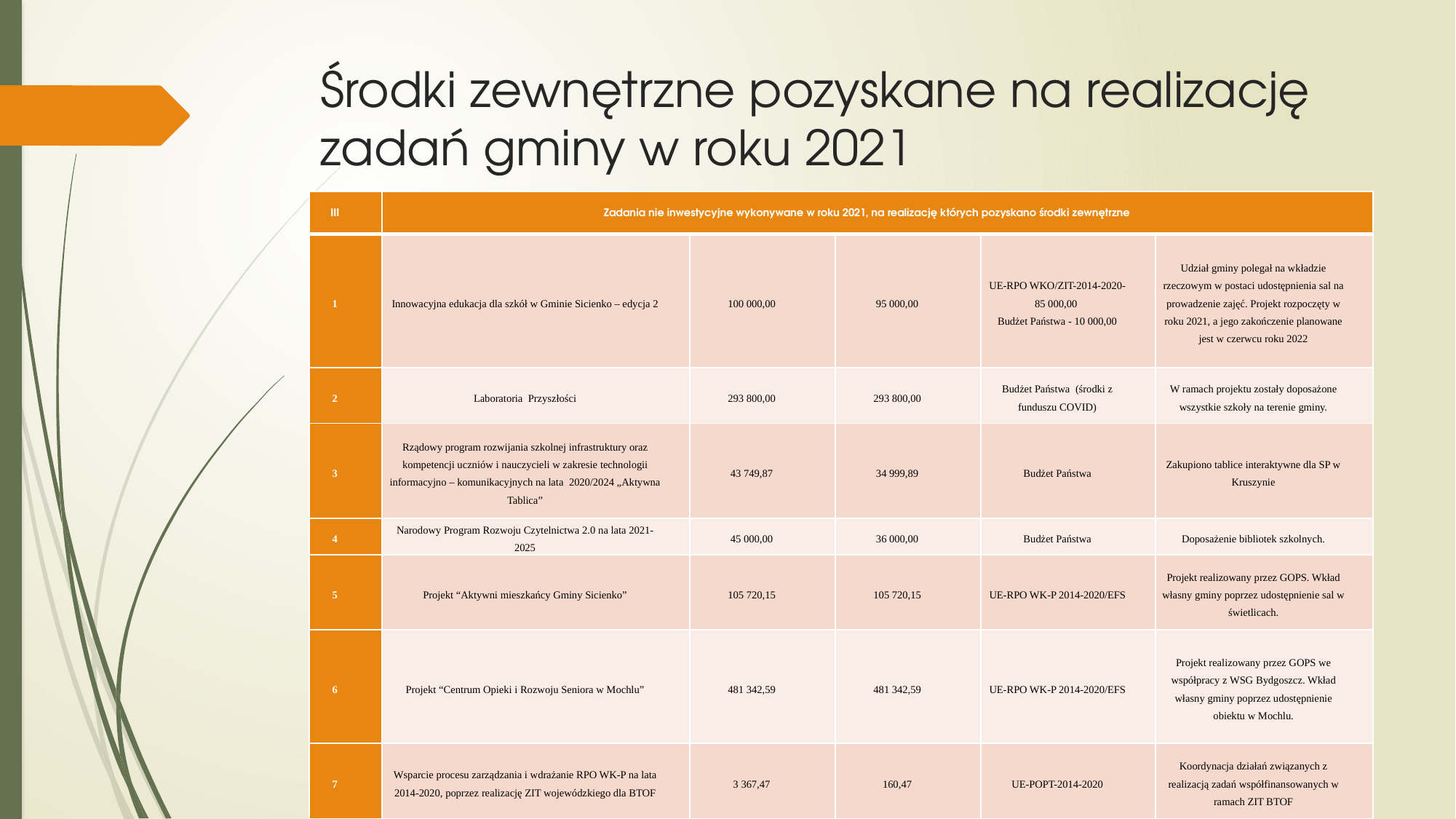

# Środki zewnętrzne pozyskane na realizację zadań gminy w roku 2021
| III | Zadania nie inwestycyjne wykonywane w roku 2021, na realizację których pozyskano środki zewnętrzne |  |  |  |  |
| --- | --- | --- | --- | --- | --- |
| 1 | Innowacyjna edukacja dla szkół w Gminie Sicienko – edycja 2 | 100 000,00 | 95 000,00 | UE-RPO WKO/ZIT-2014-2020- 85 000,00 Budżet Państwa - 10 000,00 | Udział gminy polegał na wkładzie rzeczowym w postaci udostępnienia sal na prowadzenie zajęć. Projekt rozpoczęty w roku 2021, a jego zakończenie planowane jest w czerwcu roku 2022 |
| 2 | Laboratoria Przyszłości | 293 800,00 | 293 800,00 | Budżet Państwa (środki z funduszu COVID) | W ramach projektu zostały doposażone wszystkie szkoły na terenie gminy. |
| 3 | Rządowy program rozwijania szkolnej infrastruktury oraz kompetencji uczniów i nauczycieli w zakresie technologii informacyjno – komunikacyjnych na lata 2020/2024 „Aktywna Tablica” | 43 749,87 | 34 999,89 | Budżet Państwa | Zakupiono tablice interaktywne dla SP w Kruszynie |
| 4 | Narodowy Program Rozwoju Czytelnictwa 2.0 na lata 2021-2025 | 45 000,00 | 36 000,00 | Budżet Państwa | Doposażenie bibliotek szkolnych. |
| 5 | Projekt “Aktywni mieszkańcy Gminy Sicienko” | 105 720,15 | 105 720,15 | UE-RPO WK-P 2014-2020/EFS | Projekt realizowany przez GOPS. Wkład własny gminy poprzez udostępnienie sal w świetlicach. |
| 6 | Projekt “Centrum Opieki i Rozwoju Seniora w Mochlu” | 481 342,59 | 481 342,59 | UE-RPO WK-P 2014-2020/EFS | Projekt realizowany przez GOPS we współpracy z WSG Bydgoszcz. Wkład własny gminy poprzez udostępnienie obiektu w Mochlu. |
| 7 | Wsparcie procesu zarządzania i wdrażanie RPO WK-P na lata 2014-2020, poprzez realizację ZIT wojewódzkiego dla BTOF | 3 367,47 | 160,47 | UE-POPT-2014-2020 | Koordynacja działań związanych z realizacją zadań współfinansowanych w ramach ZIT BTOF |